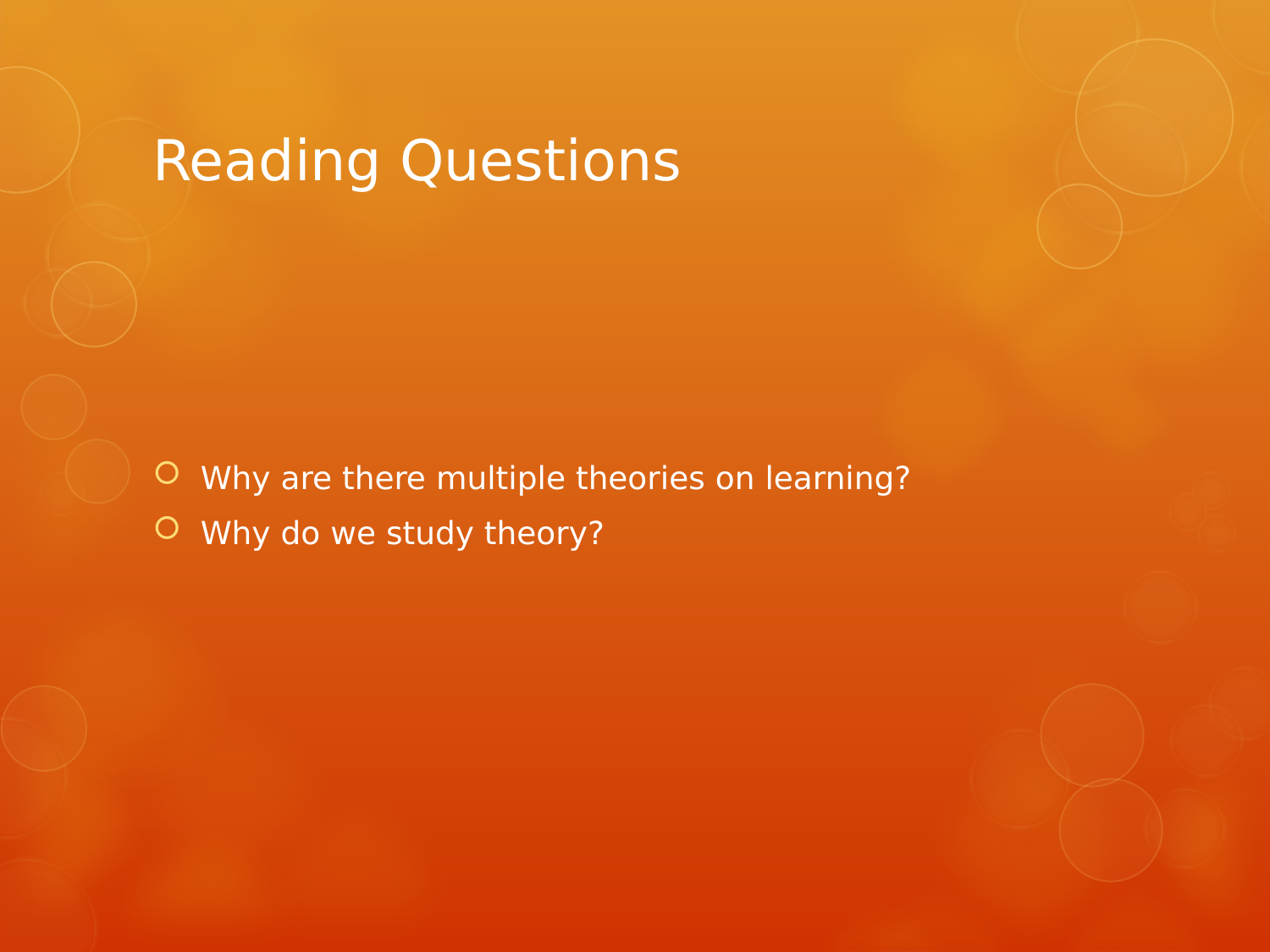

# Reading Questions
Why are there multiple theories on learning?
Why do we study theory?